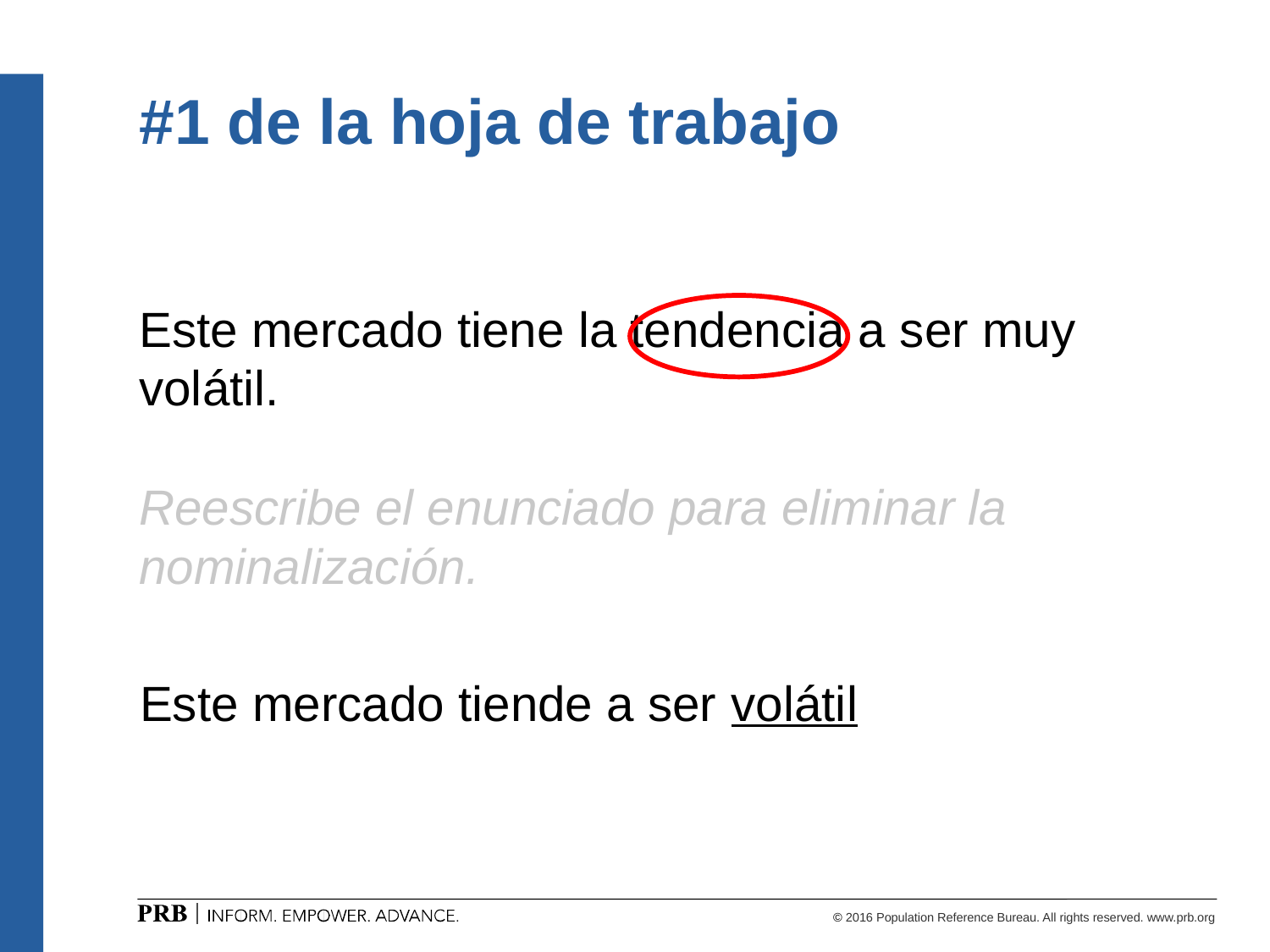

# #1 de la hoja de trabajo

Este mercado tiene la tendencia a ser muy volátil.

Reescribe el enunciado para eliminar la nominalización.
Este mercado tiende a ser volátil